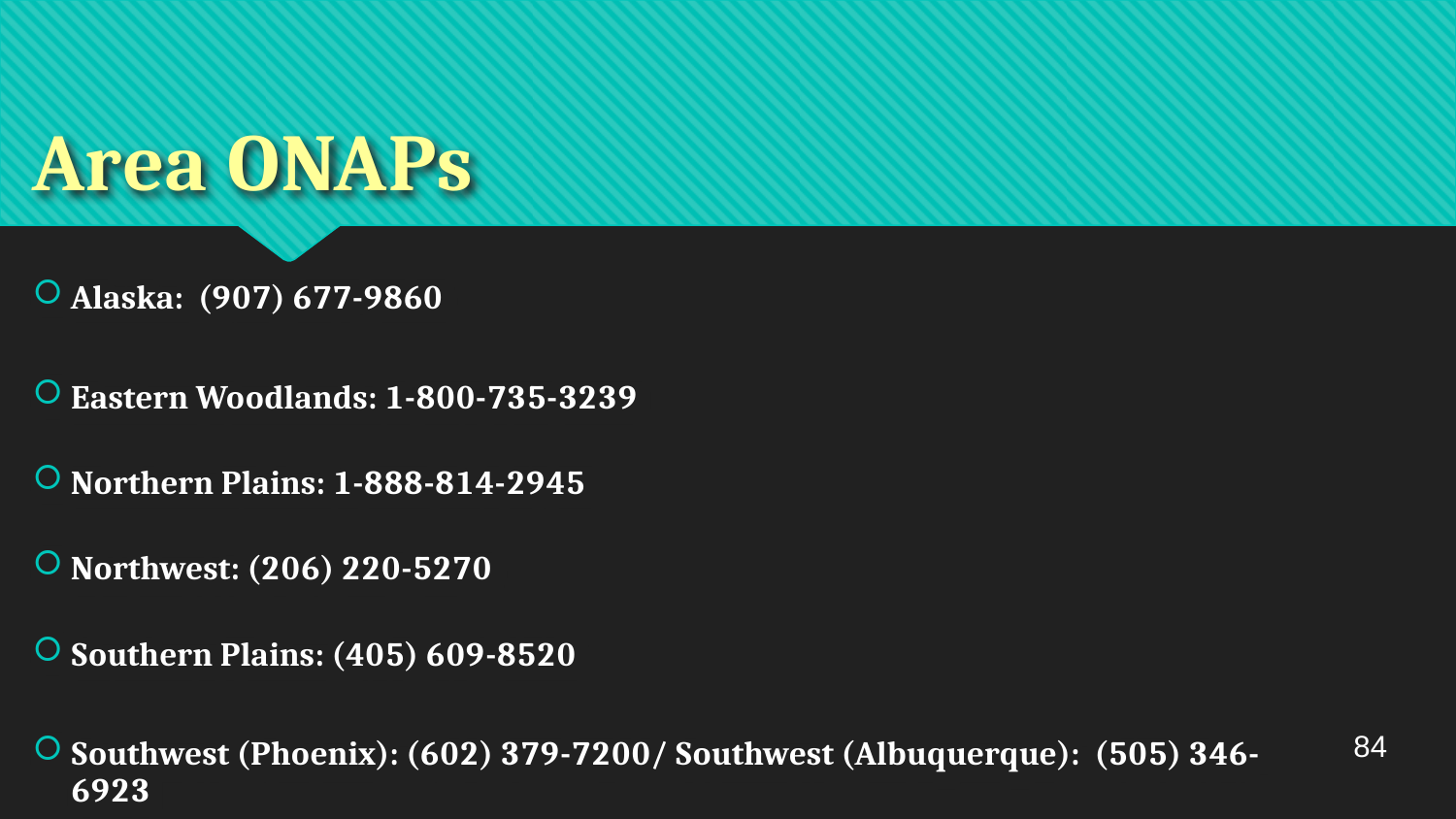

# Area ONAPs
Alaska:  (907) 677-9860

Eastern Woodlands: 1-800-735-3239

Northern Plains: 1-888-814-2945

Northwest: (206) 220-5270

Southern Plains: (405) 609-8520

Southwest (Phoenix): (602) 379-7200/ Southwest (Albuquerque):  (505) 346-6923

84